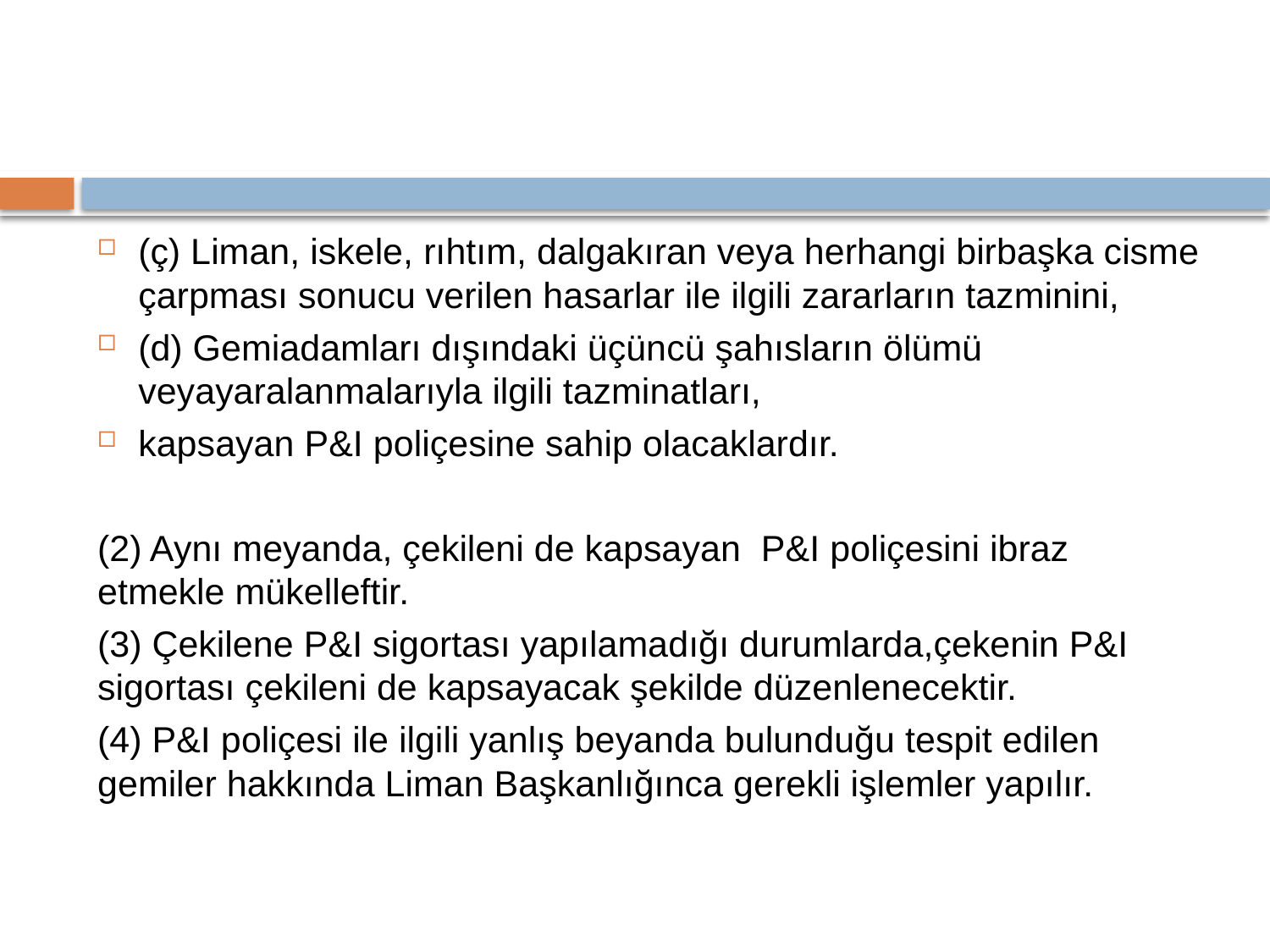

(ç) Liman, iskele, rıhtım, dalgakıran veya herhangi birbaşka cisme çarpması sonucu verilen hasarlar ile ilgili zararların tazminini,
(d) Gemiadamları dışındaki üçüncü şahısların ölümü veyayaralanmalarıyla ilgili tazminatları,
kapsayan P&I poliçesine sahip olacaklardır.

(2) Aynı meyanda, çekileni de kapsayan  P&I poliçesini ibraz etmekle mükelleftir.
(3) Çekilene P&I sigortası yapılamadığı durumlarda,çekenin P&I sigortası çekileni de kapsayacak şekilde düzenlenecektir.
(4) P&I poliçesi ile ilgili yanlış beyanda bulunduğu tespit edilen gemiler hakkında Liman Başkanlığınca gerekli işlemler yapılır.